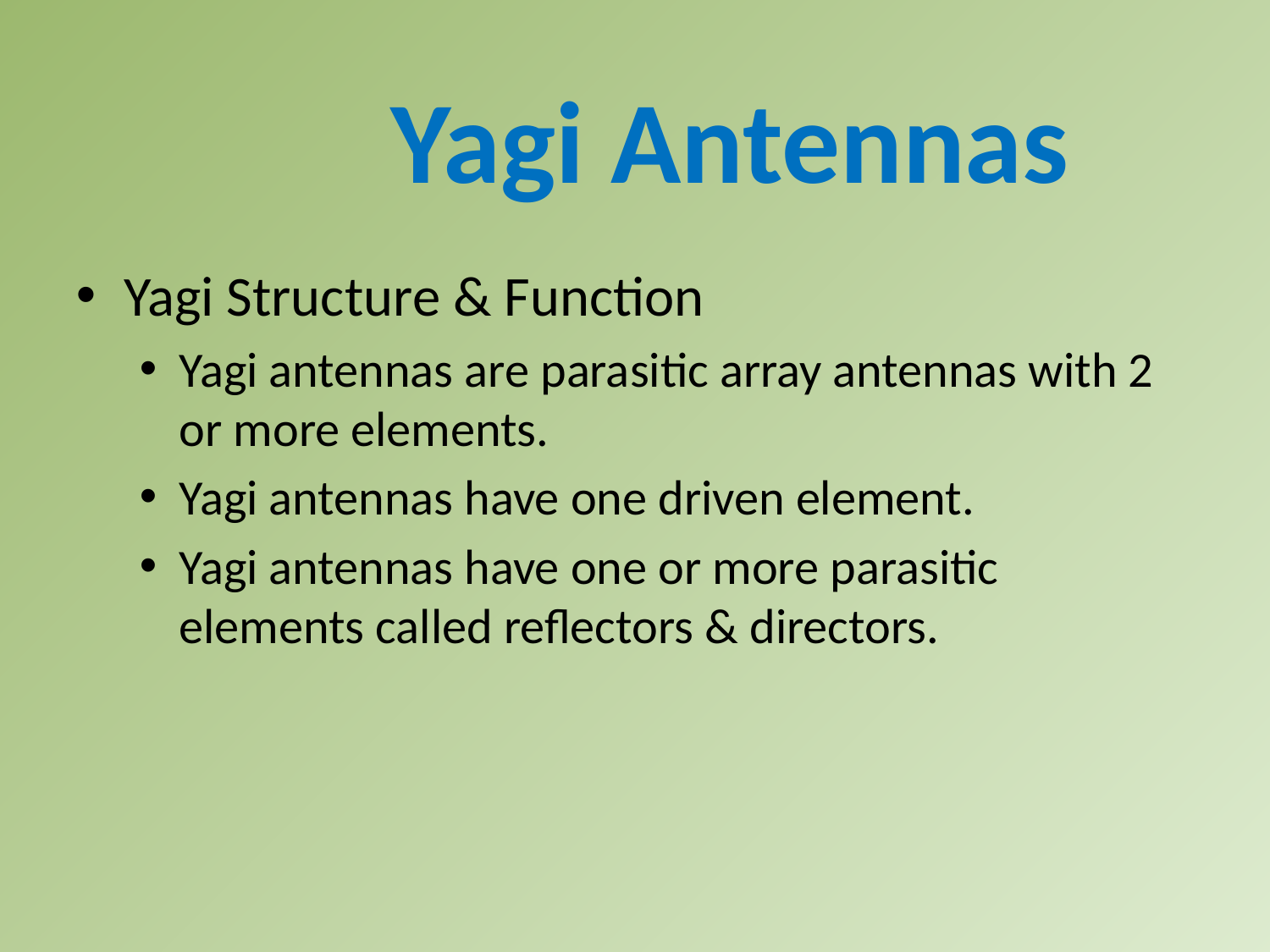

Yagi Antennas
Yagi Structure & Function
Yagi antennas are parasitic array antennas with 2 or more elements.
Yagi antennas have one driven element.
Yagi antennas have one or more parasitic elements called reflectors & directors.